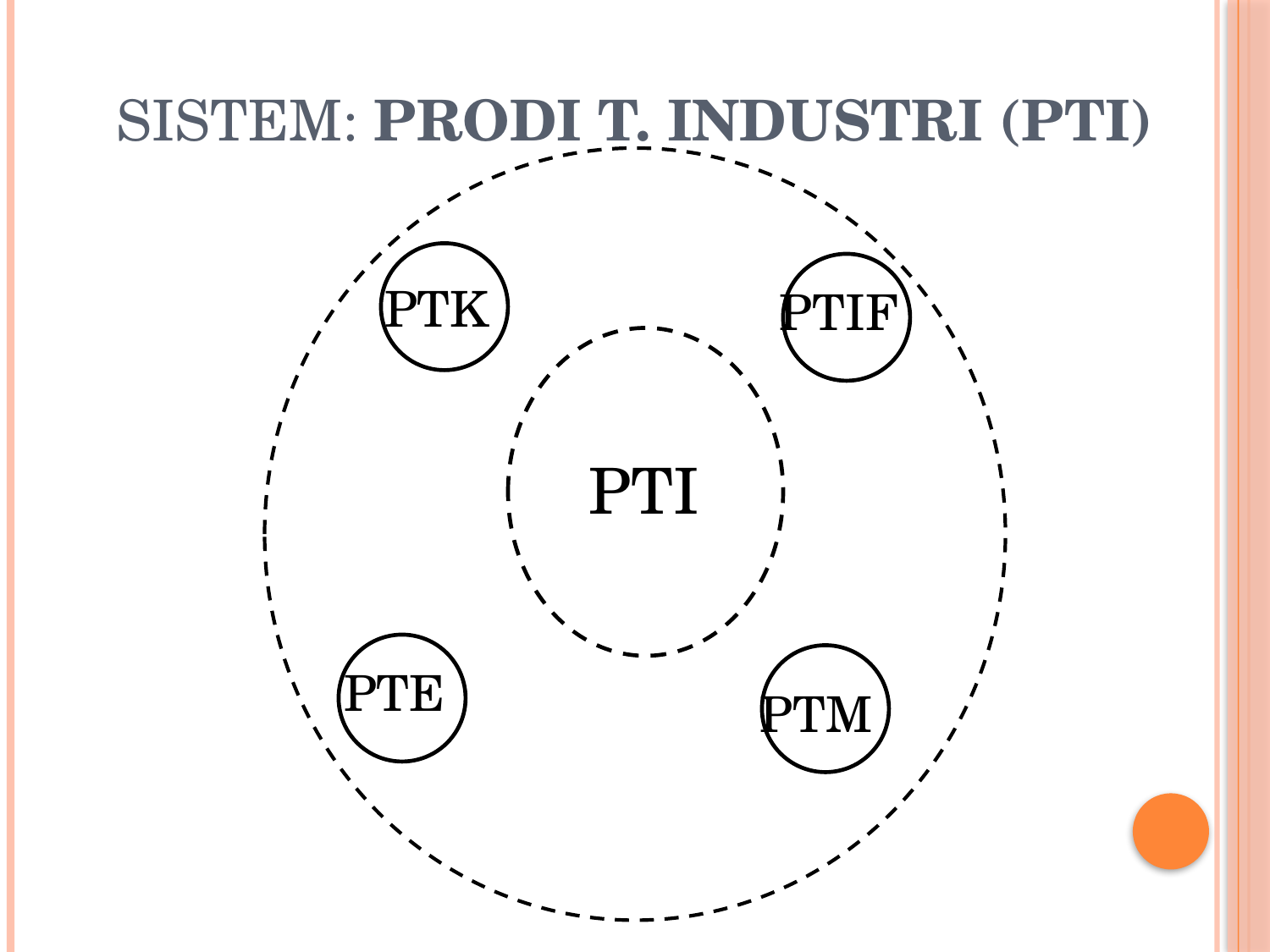

# Sistem: Prodi T. Industri (PTI)

PTK
PTIF

PTI

PTE
PTM